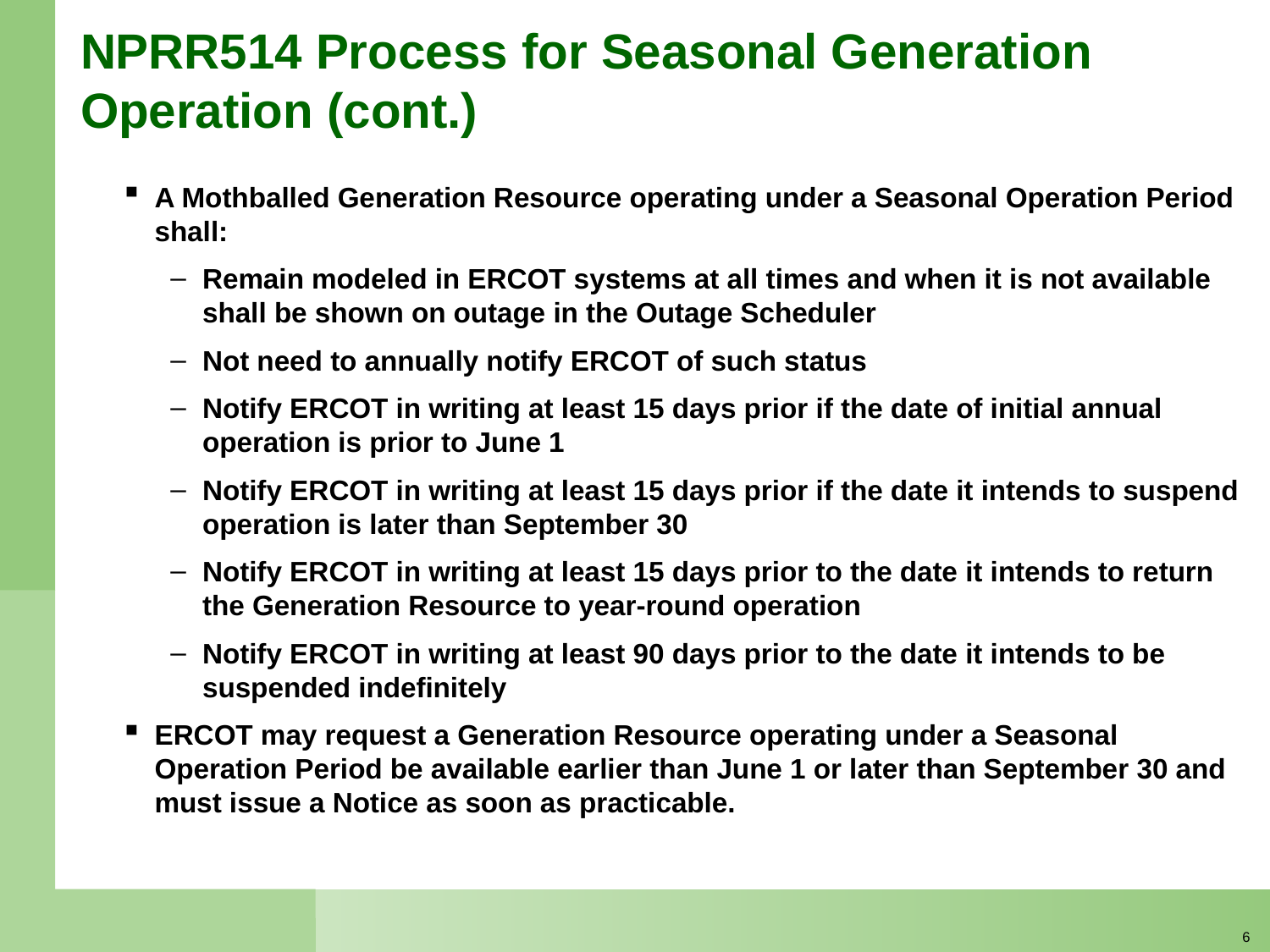

# NPRR514 Process for Seasonal Generation Operation (cont.)
A Mothballed Generation Resource operating under a Seasonal Operation Period shall:
Remain modeled in ERCOT systems at all times and when it is not available shall be shown on outage in the Outage Scheduler
Not need to annually notify ERCOT of such status
Notify ERCOT in writing at least 15 days prior if the date of initial annual operation is prior to June 1
Notify ERCOT in writing at least 15 days prior if the date it intends to suspend operation is later than September 30
Notify ERCOT in writing at least 15 days prior to the date it intends to return the Generation Resource to year-round operation
Notify ERCOT in writing at least 90 days prior to the date it intends to be suspended indefinitely
ERCOT may request a Generation Resource operating under a Seasonal Operation Period be available earlier than June 1 or later than September 30 and must issue a Notice as soon as practicable.

6